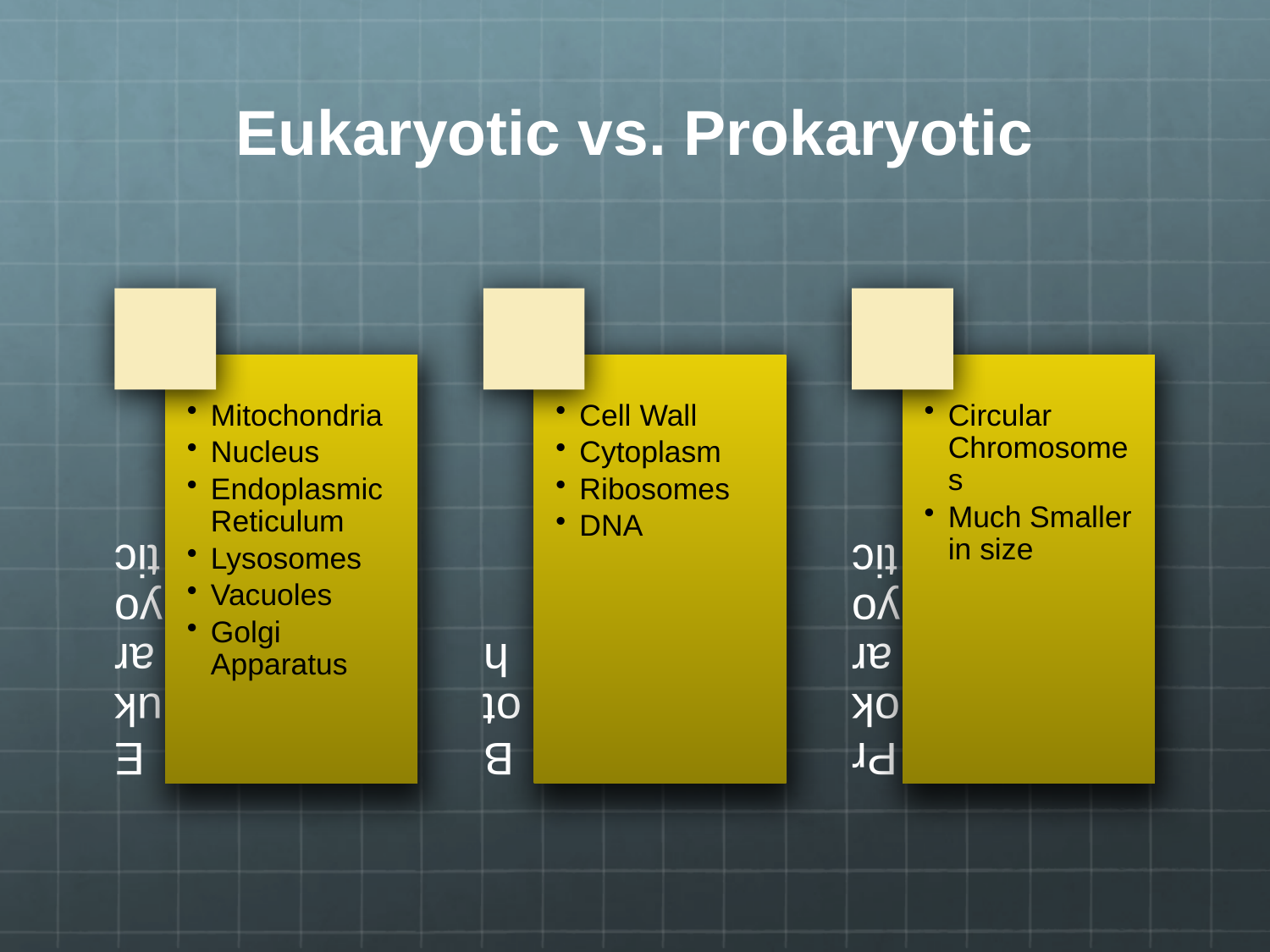

# Eukaryotic vs. Prokaryotic
Eukaryotic
Mitochondria
Nucleus
Endoplasmic Reticulum
Lysosomes
Vacuoles
Golgi Apparatus
Both
Cell Wall
Cytoplasm
Ribosomes
DNA
Prokaryotic
Circular Chromosomes
Much Smaller in size